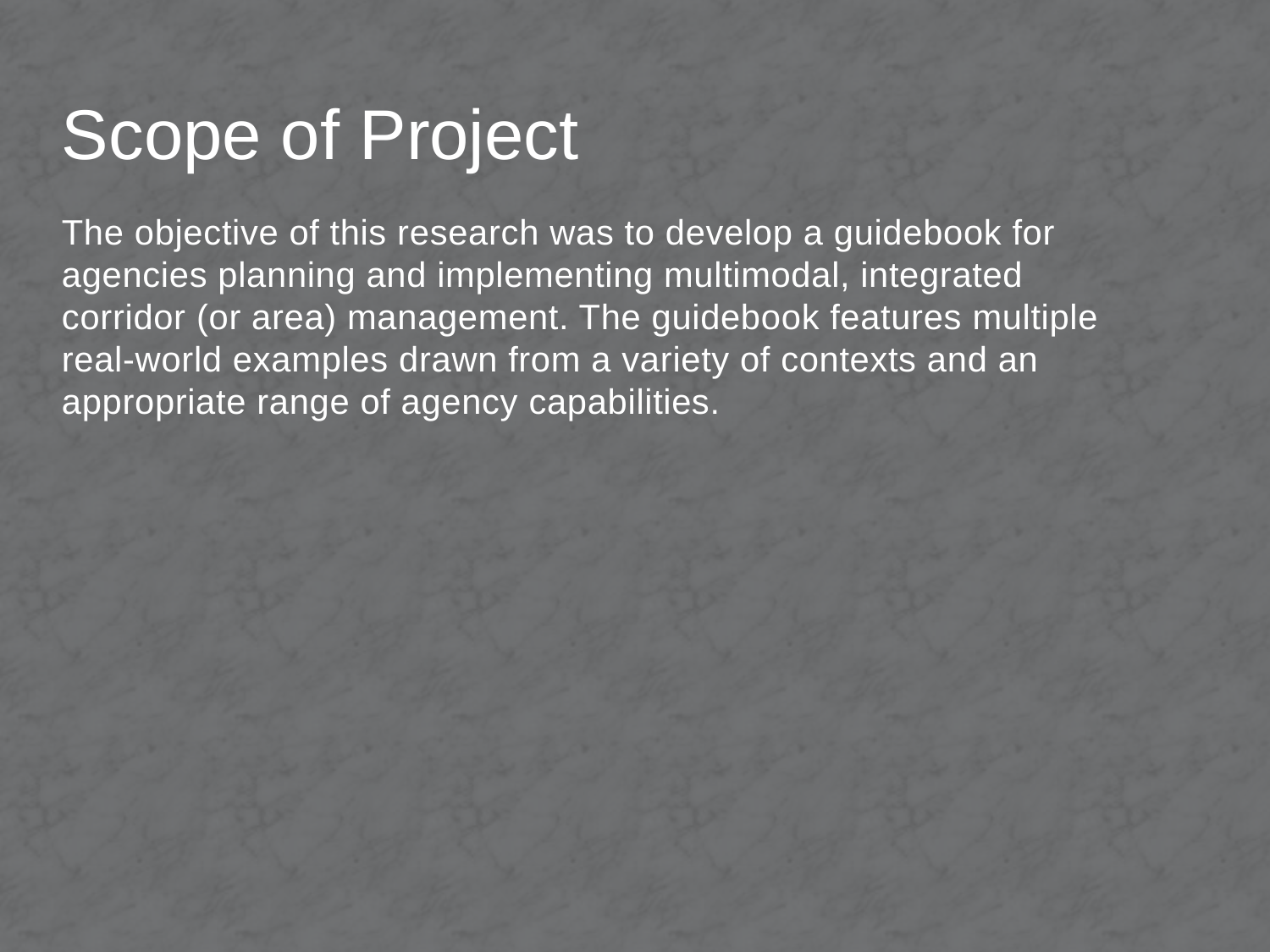

# Scope of Project
The objective of this research was to develop a guidebook for agencies planning and implementing multimodal, integrated corridor (or area) management. The guidebook features multiple real-world examples drawn from a variety of contexts and an appropriate range of agency capabilities.